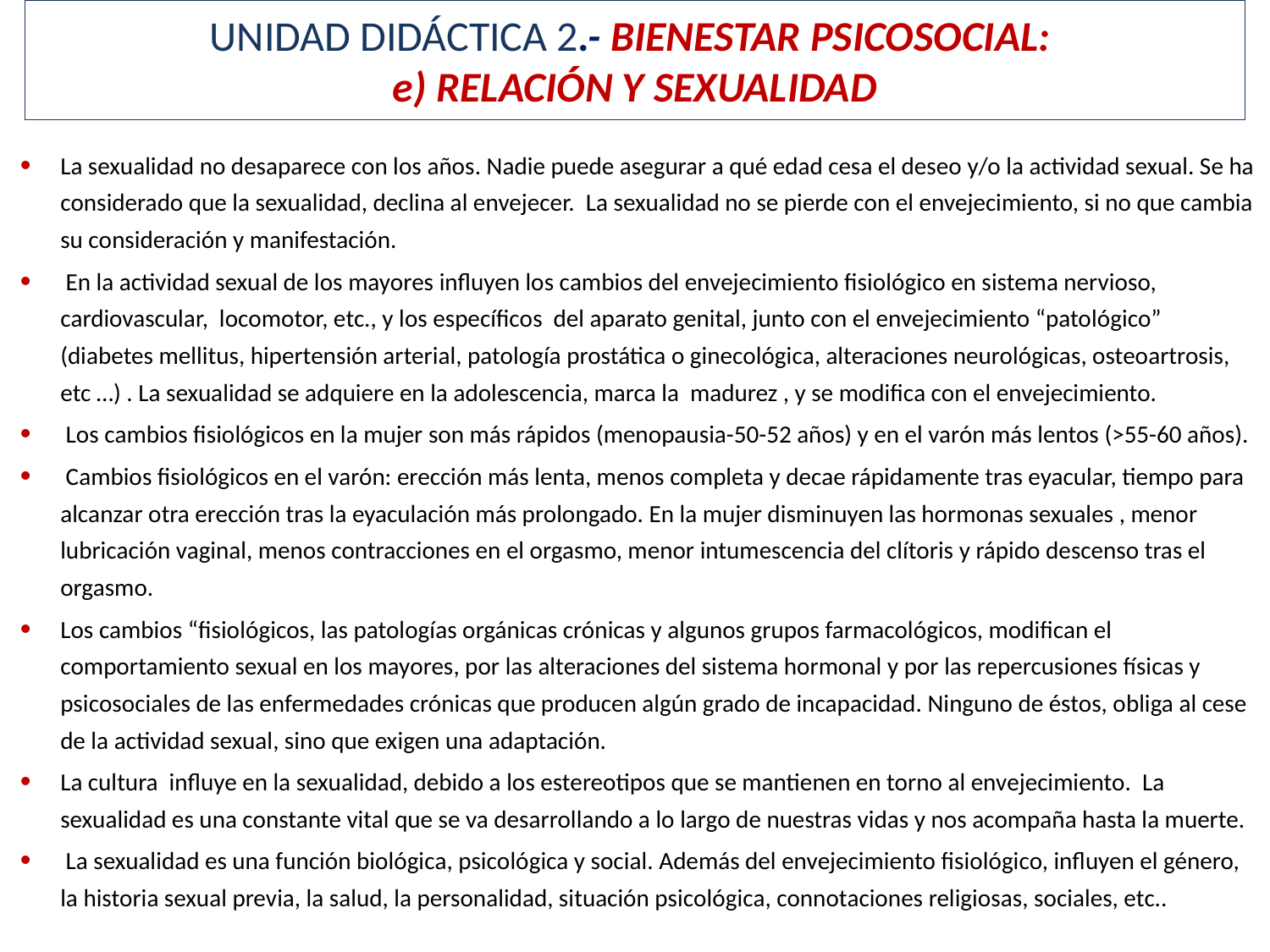

UNIDAD DIDÁCTICA 2.- BIENESTAR PSICOSOCIAL:
e) RELACIÓN Y SEXUALIDAD
La sexualidad no desaparece con los años. Nadie puede asegurar a qué edad cesa el deseo y/o la actividad sexual. Se ha considerado que la sexualidad, declina al envejecer.  La sexualidad no se pierde con el envejecimiento, si no que cambia su consideración y manifestación.
 En la actividad sexual de los mayores influyen los cambios del envejecimiento fisiológico en sistema nervioso, cardiovascular,  locomotor, etc., y los específicos  del aparato genital, junto con el envejecimiento “patológico” (diabetes mellitus, hipertensión arterial, patología prostática o ginecológica, alteraciones neurológicas, osteoartrosis, etc …) . La sexualidad se adquiere en la adolescencia, marca la  madurez , y se modifica con el envejecimiento.
 Los cambios fisiológicos en la mujer son más rápidos (menopausia-50-52 años) y en el varón más lentos (>55-60 años).
 Cambios fisiológicos en el varón: erección más lenta, menos completa y decae rápidamente tras eyacular, tiempo para  alcanzar otra erección tras la eyaculación más prolongado. En la mujer disminuyen las hormonas sexuales , menor lubricación vaginal, menos contracciones en el orgasmo, menor intumescencia del clítoris y rápido descenso tras el orgasmo.
Los cambios “fisiológicos, las patologías orgánicas crónicas y algunos grupos farmacológicos, modifican el comportamiento sexual en los mayores, por las alteraciones del sistema hormonal y por las repercusiones físicas y psicosociales de las enfermedades crónicas que producen algún grado de incapacidad. Ninguno de éstos, obliga al cese de la actividad sexual, sino que exigen una adaptación.
La cultura  influye en la sexualidad, debido a los estereotipos que se mantienen en torno al envejecimiento.  La sexualidad es una constante vital que se va desarrollando a lo largo de nuestras vidas y nos acompaña hasta la muerte.
 La sexualidad es una función biológica, psicológica y social. Además del envejecimiento fisiológico, influyen el género, la historia sexual previa, la salud, la personalidad, situación psicológica, connotaciones religiosas, sociales, etc..